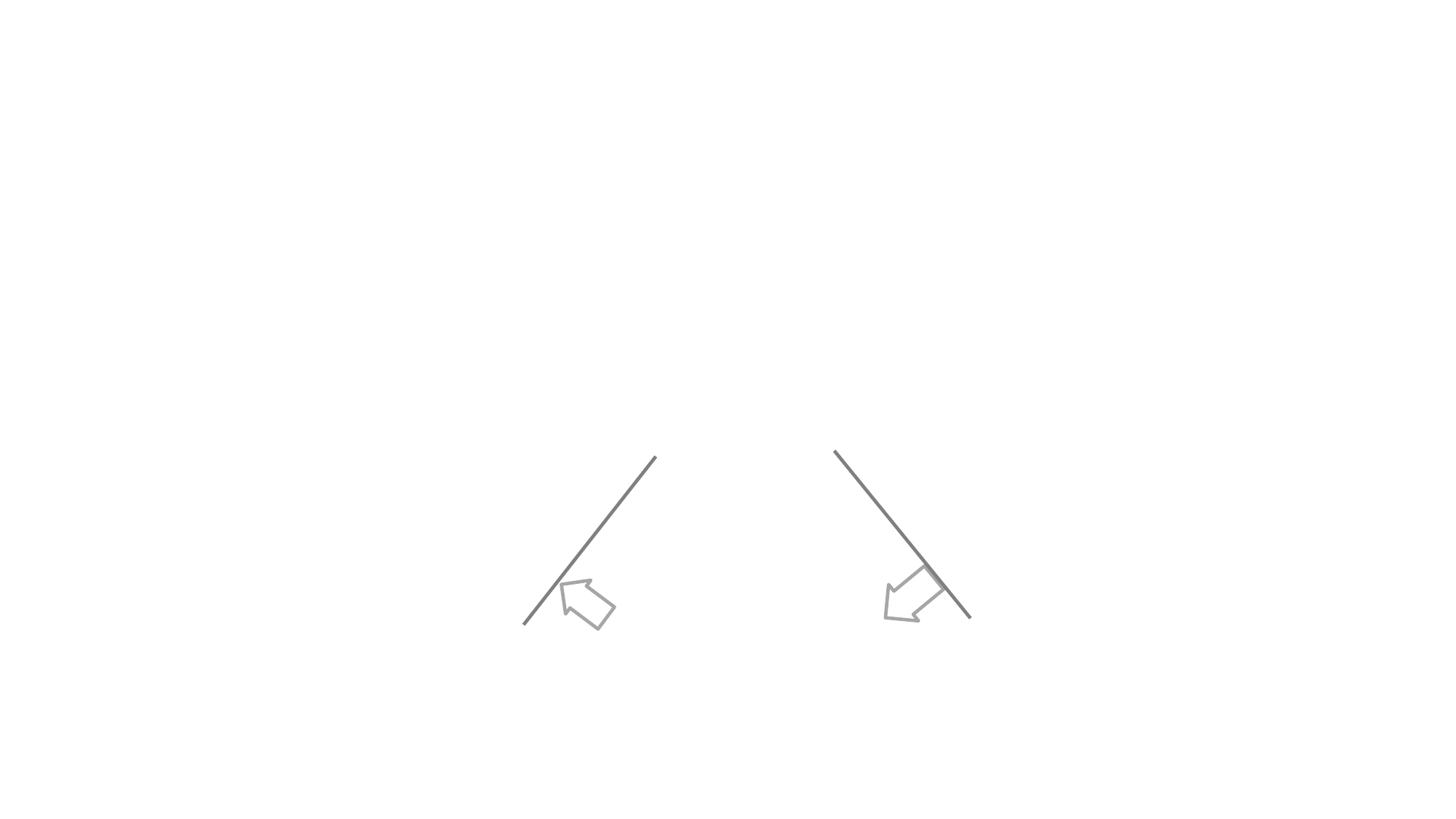

PROCESS5

PROCESS1

PROCESS 3

PPROCESS 4

PROCESS2